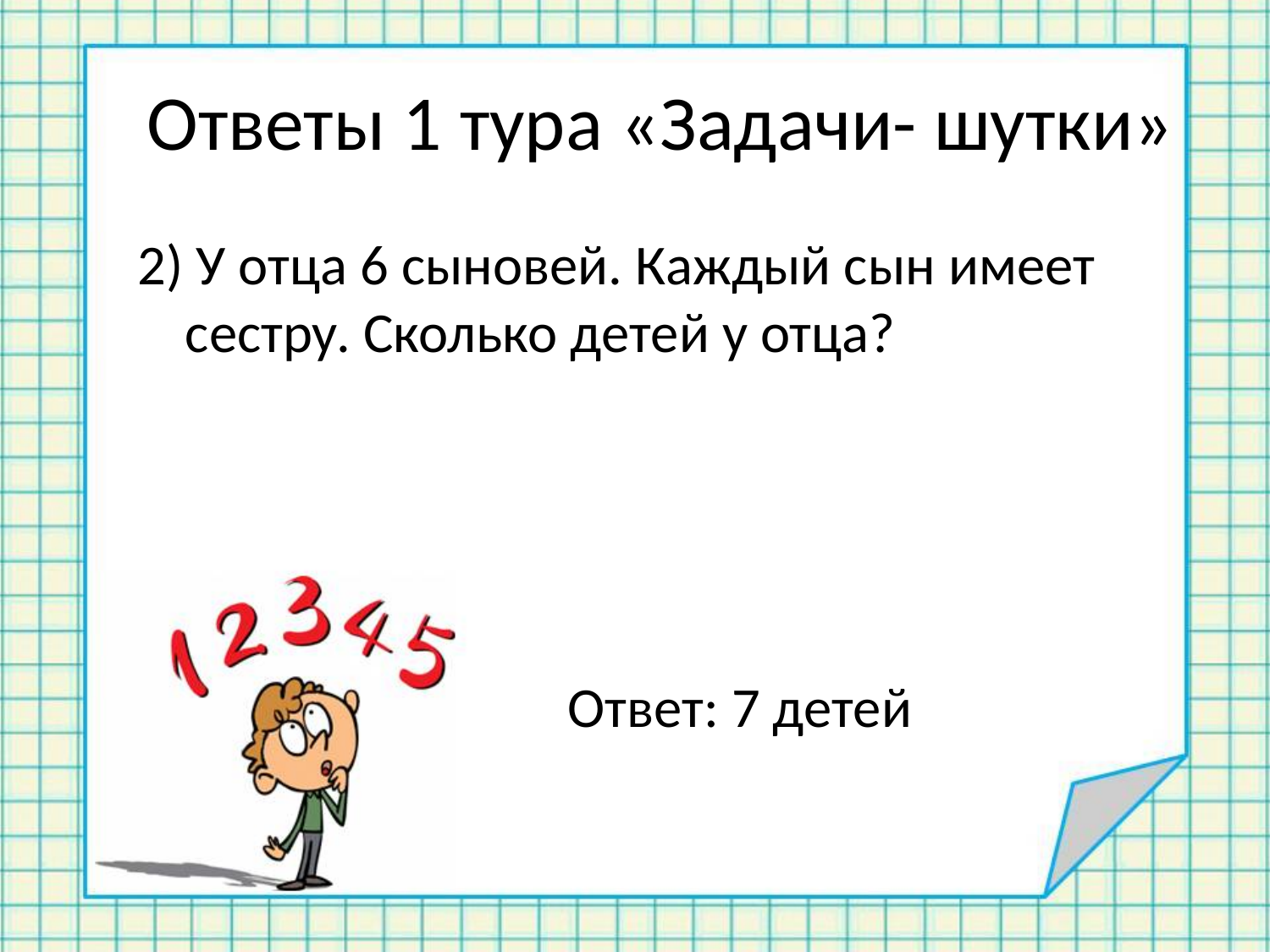

Ответы 1 тура «Задачи- шутки»
2) У отца 6 сыновей. Каждый сын имеет сестру. Сколько детей у отца?

Ответ: 7 детей